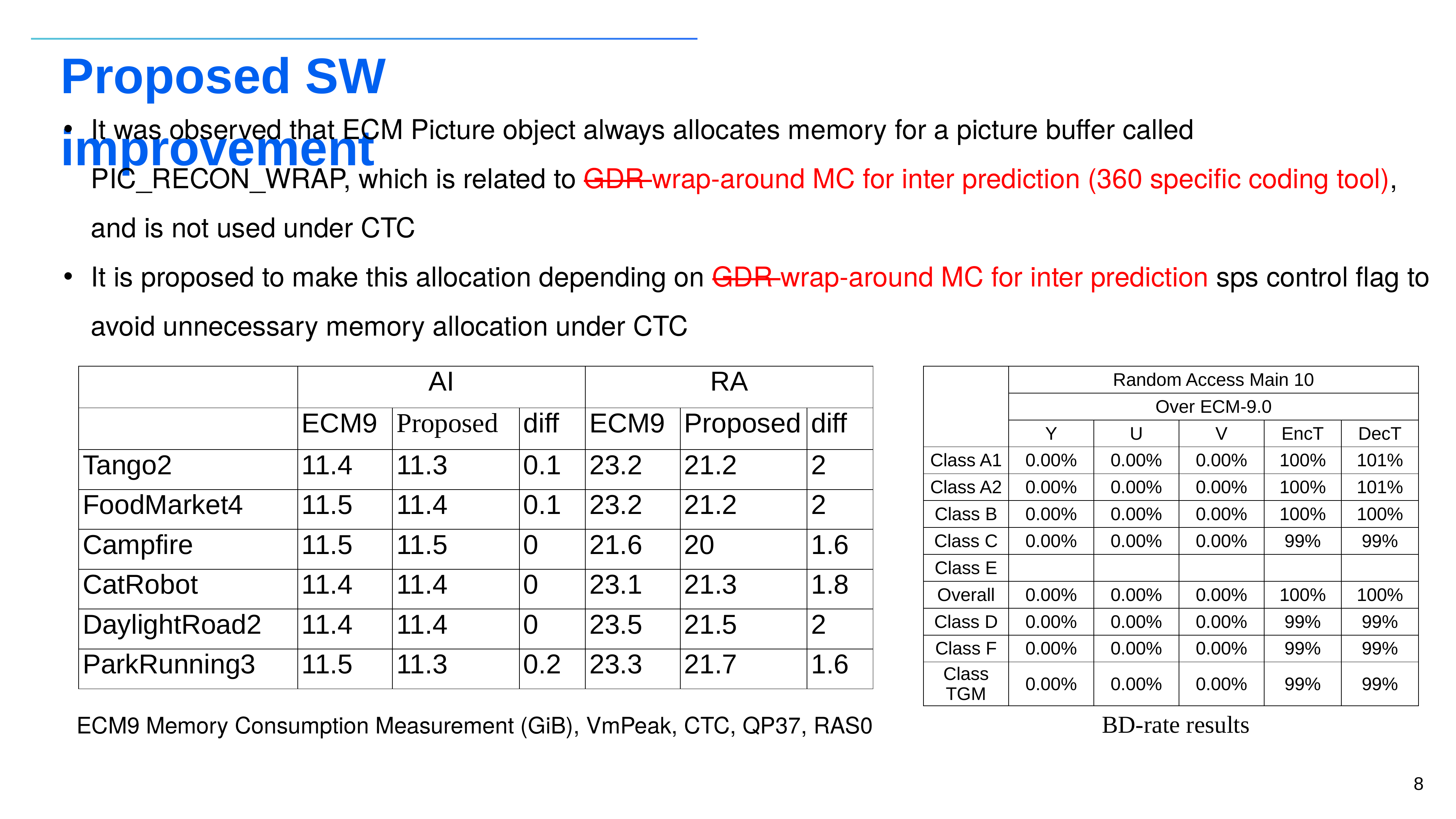

Proposed SW improvement

It was observed that ECM Picture object always allocates memory for a picture buffer called PIC_RECON_WRAP, which is related to GDR wrap-around MC for inter prediction (360 specific coding tool), and is not used under CTC
It is proposed to make this allocation depending on GDR wrap-around MC for inter prediction sps control flag to avoid unnecessary memory allocation under CTC
|  | AI |  |  | RA |  |  |
| --- | --- | --- | --- | --- | --- | --- |
|  | ECM9 | Proposed | diff | ECM9 | Proposed | diff |
| Tango2 | 11.4 | 11.3 | 0.1 | 23.2 | 21.2 | 2 |
| FoodMarket4 | 11.5 | 11.4 | 0.1 | 23.2 | 21.2 | 2 |
| Campfire | 11.5 | 11.5 | 0 | 21.6 | 20 | 1.6 |
| CatRobot | 11.4 | 11.4 | 0 | 23.1 | 21.3 | 1.8 |
| DaylightRoad2 | 11.4 | 11.4 | 0 | 23.5 | 21.5 | 2 |
| ParkRunning3 | 11.5 | 11.3 | 0.2 | 23.3 | 21.7 | 1.6 |
|  | Random Access Main 10 |  |  |  |  |
| --- | --- | --- | --- | --- | --- |
|  | Over ECM-9.0 |  |  |  |  |
|  | Y | U | V | EncT | DecT |
| Class A1 | 0.00% | 0.00% | 0.00% | 100% | 101% |
| Class A2 | 0.00% | 0.00% | 0.00% | 100% | 101% |
| Class B | 0.00% | 0.00% | 0.00% | 100% | 100% |
| Class C | 0.00% | 0.00% | 0.00% | 99% | 99% |
| Class E |  |  |  |  |  |
| Overall | 0.00% | 0.00% | 0.00% | 100% | 100% |
| Class D | 0.00% | 0.00% | 0.00% | 99% | 99% |
| Class F | 0.00% | 0.00% | 0.00% | 99% | 99% |
| Class TGM | 0.00% | 0.00% | 0.00% | 99% | 99% |
BD-rate results
ECM9 Memory Consumption Measurement (GiB), VmPeak, CTC, QP37, RAS0
8